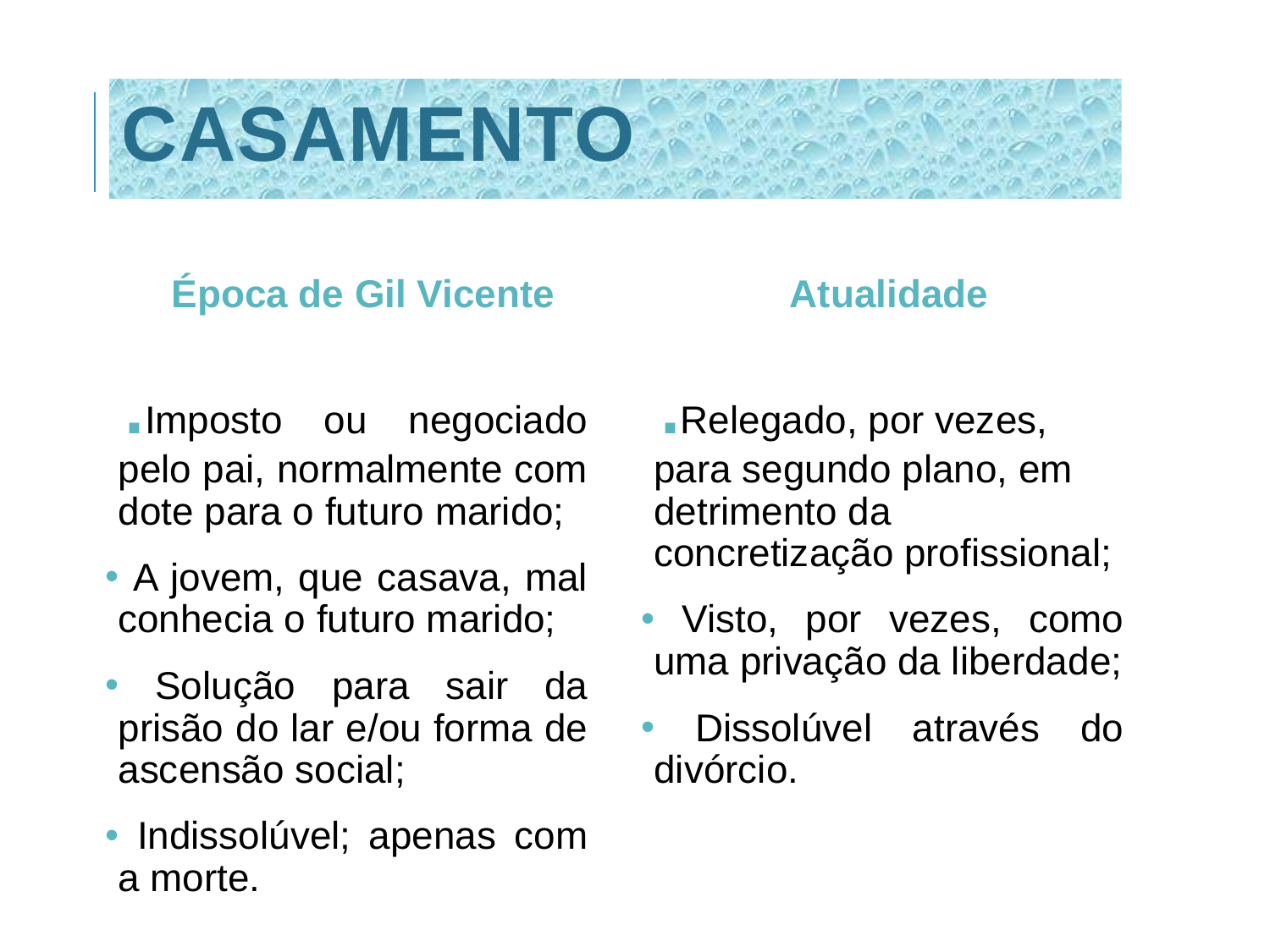

# CASAMENTO
Época de Gil Vicente
Atualidade
.Imposto ou negociado pelo pai, normalmente com dote para o futuro marido;
 A jovem, que casava, mal conhecia o futuro marido;
 Solução para sair da prisão do lar e/ou forma de ascensão social;
 Indissolúvel; apenas com a morte.
.Relegado, por vezes, para segundo plano, em detrimento da concretização profissional;
 Visto, por vezes, como uma privação da liberdade;
 Dissolúvel através do divórcio.